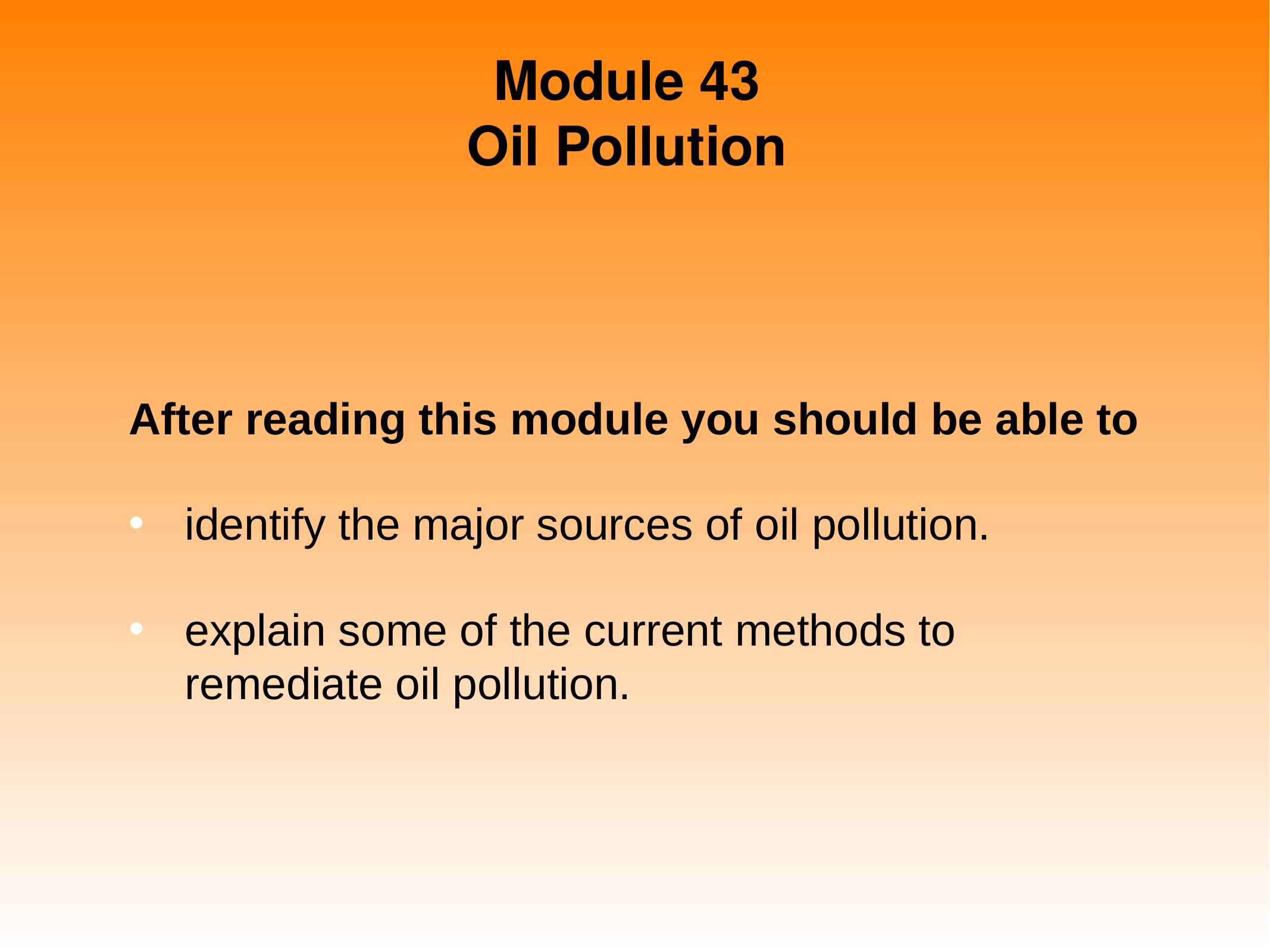

# Module 43 Oil Pollution
After reading this module you should be able to
identify the major sources of oil pollution.
explain some of the current methods to remediate oil pollution.